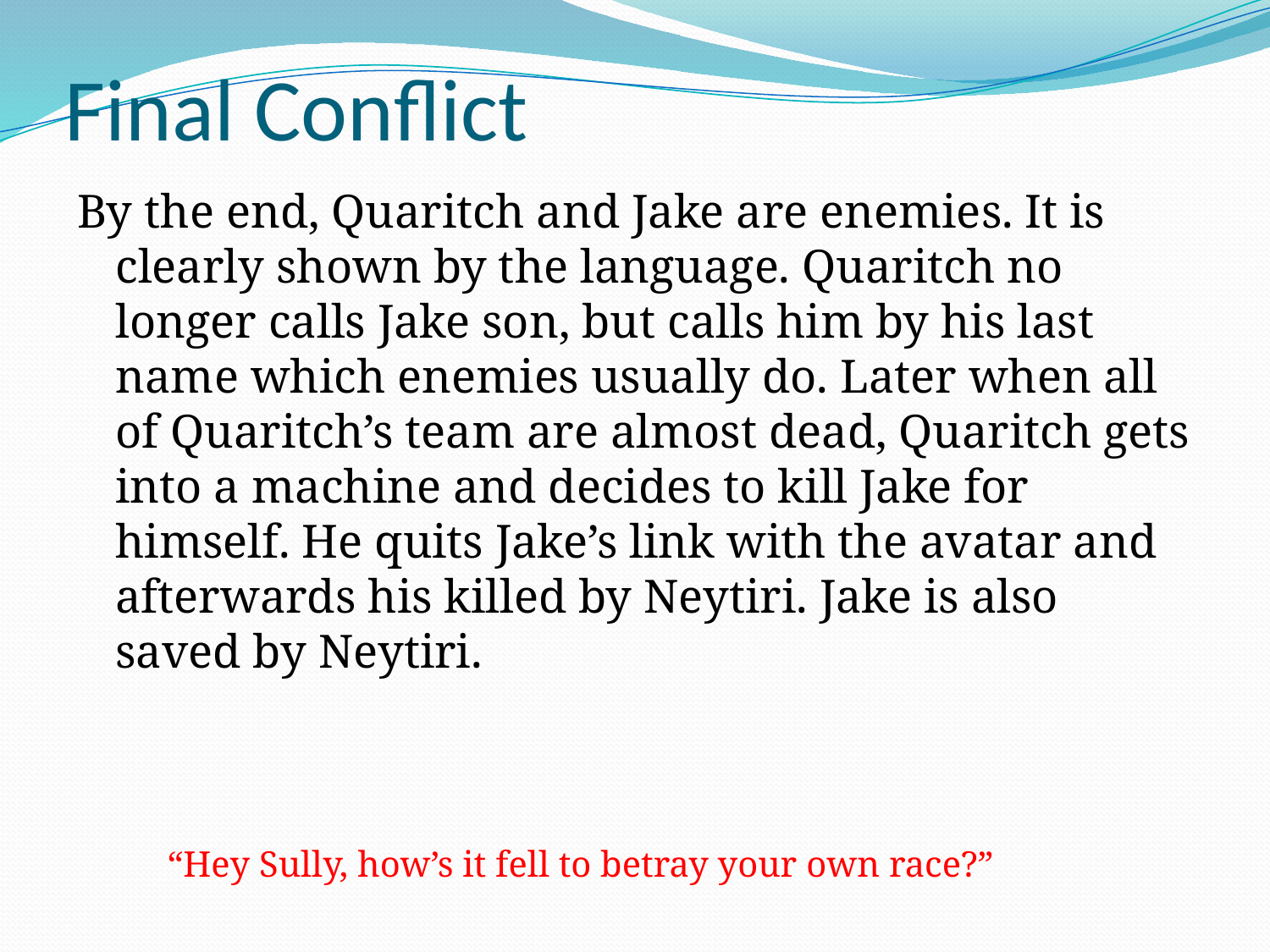

# Final Conflict
By the end, Quaritch and Jake are enemies. It is clearly shown by the language. Quaritch no longer calls Jake son, but calls him by his last name which enemies usually do. Later when all of Quaritch’s team are almost dead, Quaritch gets into a machine and decides to kill Jake for himself. He quits Jake’s link with the avatar and afterwards his killed by Neytiri. Jake is also saved by Neytiri.
“Hey Sully, how’s it fell to betray your own race?”